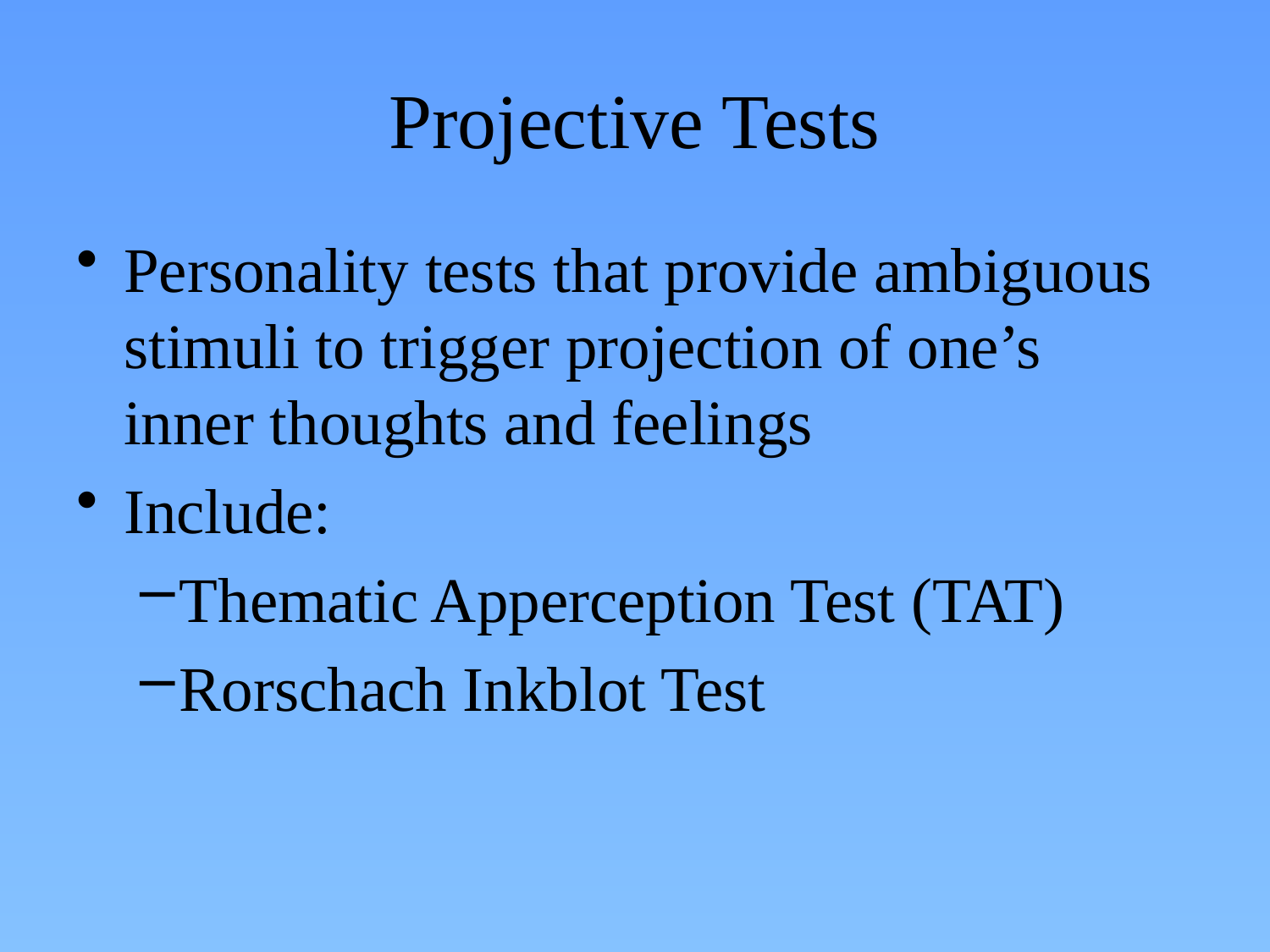

# Projective Tests
Personality tests that provide ambiguous stimuli to trigger projection of one’s inner thoughts and feelings
Include:
Thematic Apperception Test (TAT)
Rorschach Inkblot Test